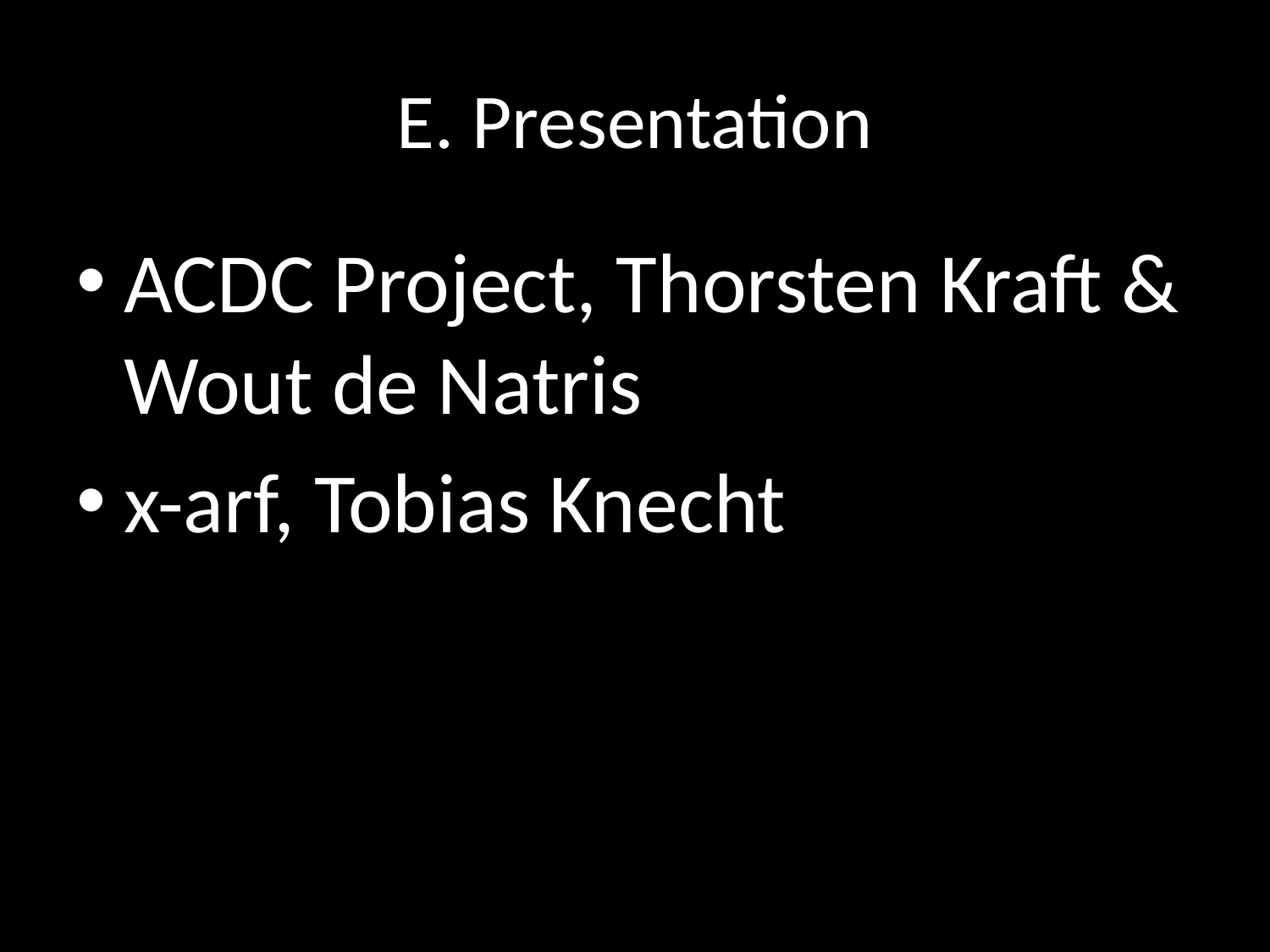

# E. Presentation
ACDC Project, Thorsten Kraft & Wout de Natris
x-arf, Tobias Knecht